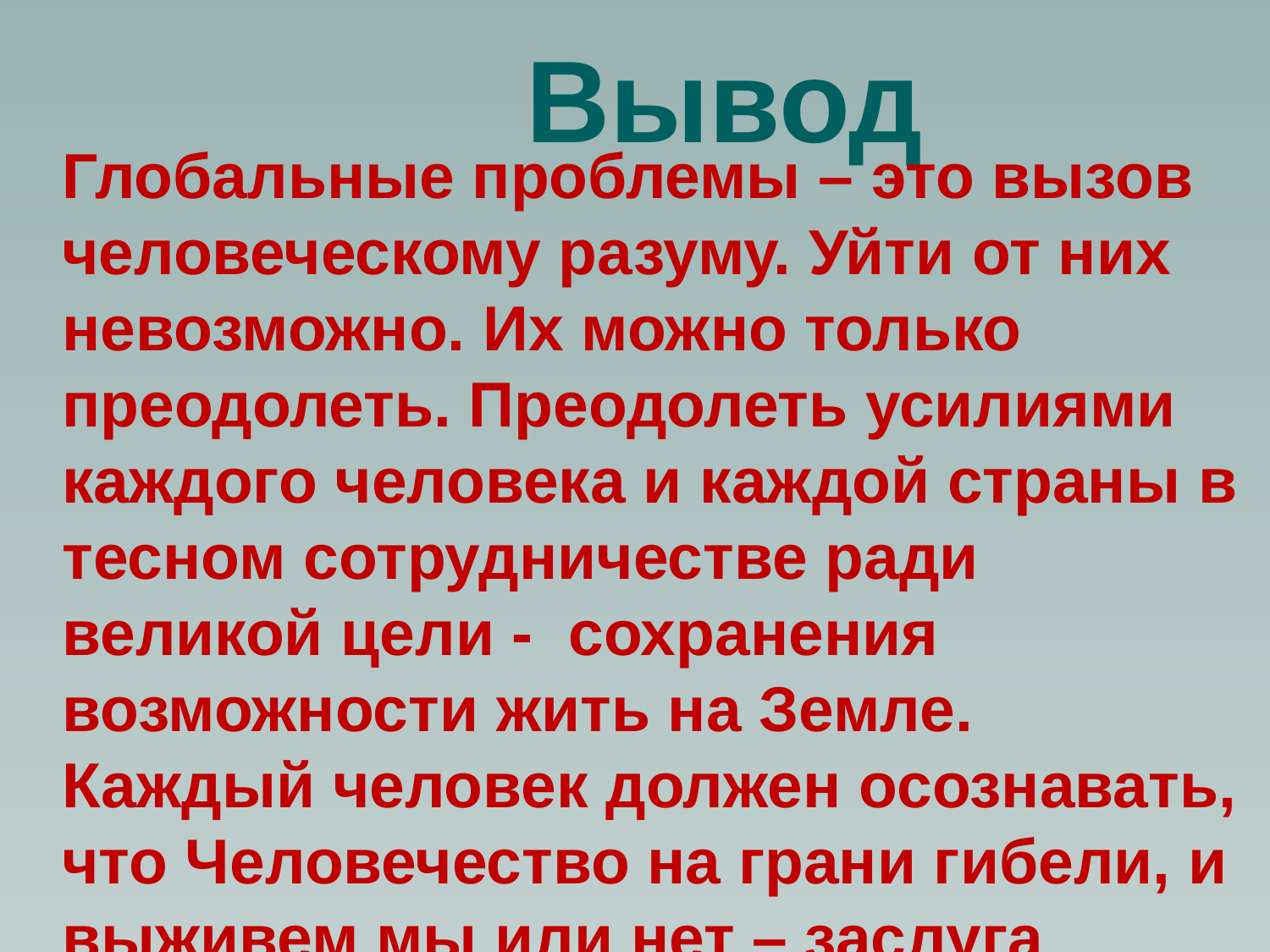

Вывод
Глобальные проблемы – это вызов человеческому разуму. Уйти от них невозможно. Их можно только преодолеть. Преодолеть усилиями каждого человека и каждой страны в тесном сотрудничестве ради великой цели -  сохранения возможности жить на Земле.
Каждый человек должен осознавать, что Человечество на грани гибели, и выживем мы или нет – заслуга каждого из нас.